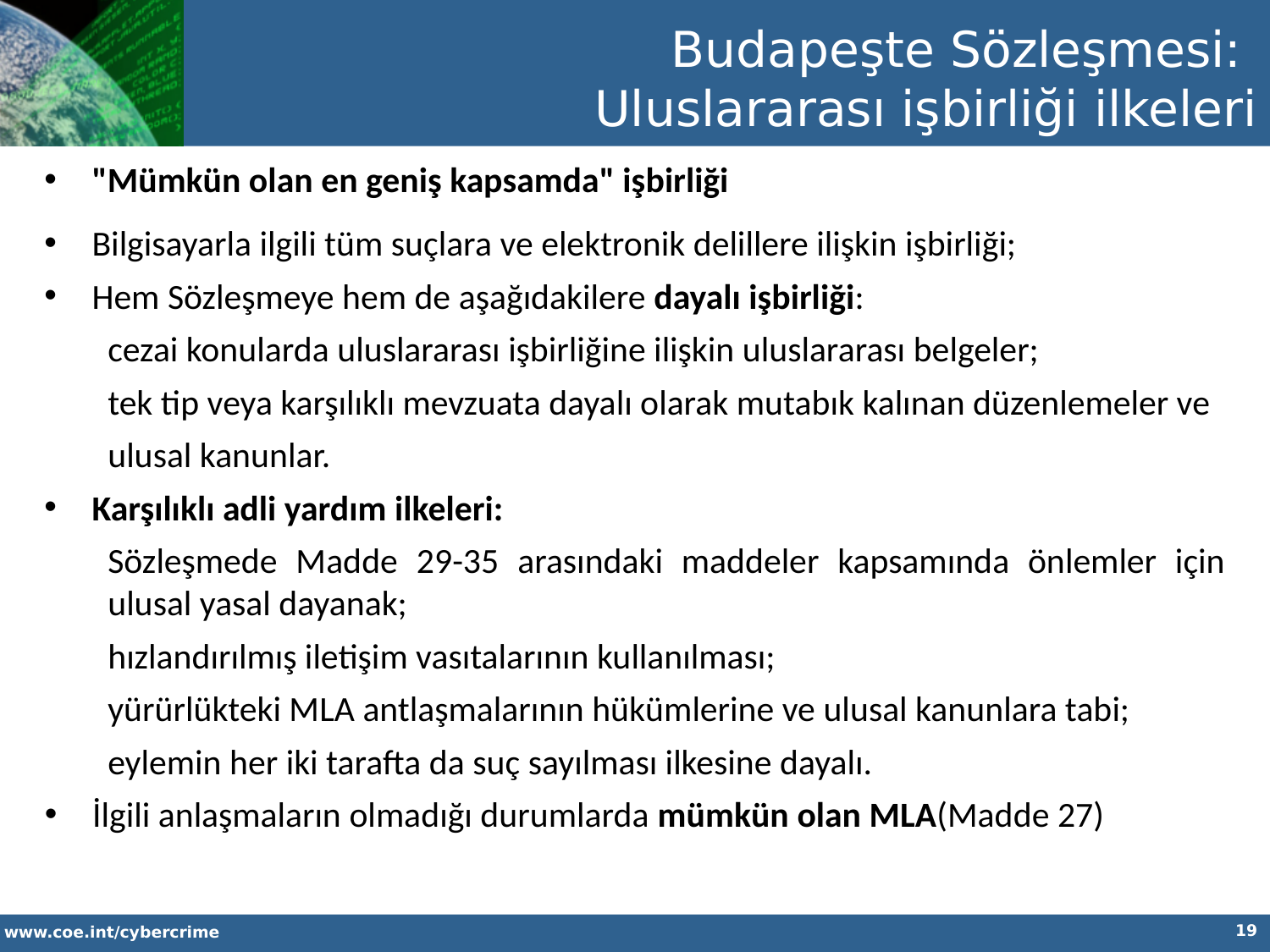

Budapeşte Sözleşmesi:
Uluslararası işbirliği ilkeleri
"Mümkün olan en geniş kapsamda" işbirliği
Bilgisayarla ilgili tüm suçlara ve elektronik delillere ilişkin işbirliği;
Hem Sözleşmeye hem de aşağıdakilere dayalı işbirliği:
cezai konularda uluslararası işbirliğine ilişkin uluslararası belgeler;
tek tip veya karşılıklı mevzuata dayalı olarak mutabık kalınan düzenlemeler ve
ulusal kanunlar.
Karşılıklı adli yardım ilkeleri:
Sözleşmede Madde 29-35 arasındaki maddeler kapsamında önlemler için ulusal yasal dayanak;
hızlandırılmış iletişim vasıtalarının kullanılması;
yürürlükteki MLA antlaşmalarının hükümlerine ve ulusal kanunlara tabi;
eylemin her iki tarafta da suç sayılması ilkesine dayalı.
İlgili anlaşmaların olmadığı durumlarda mümkün olan MLA(Madde 27)
19